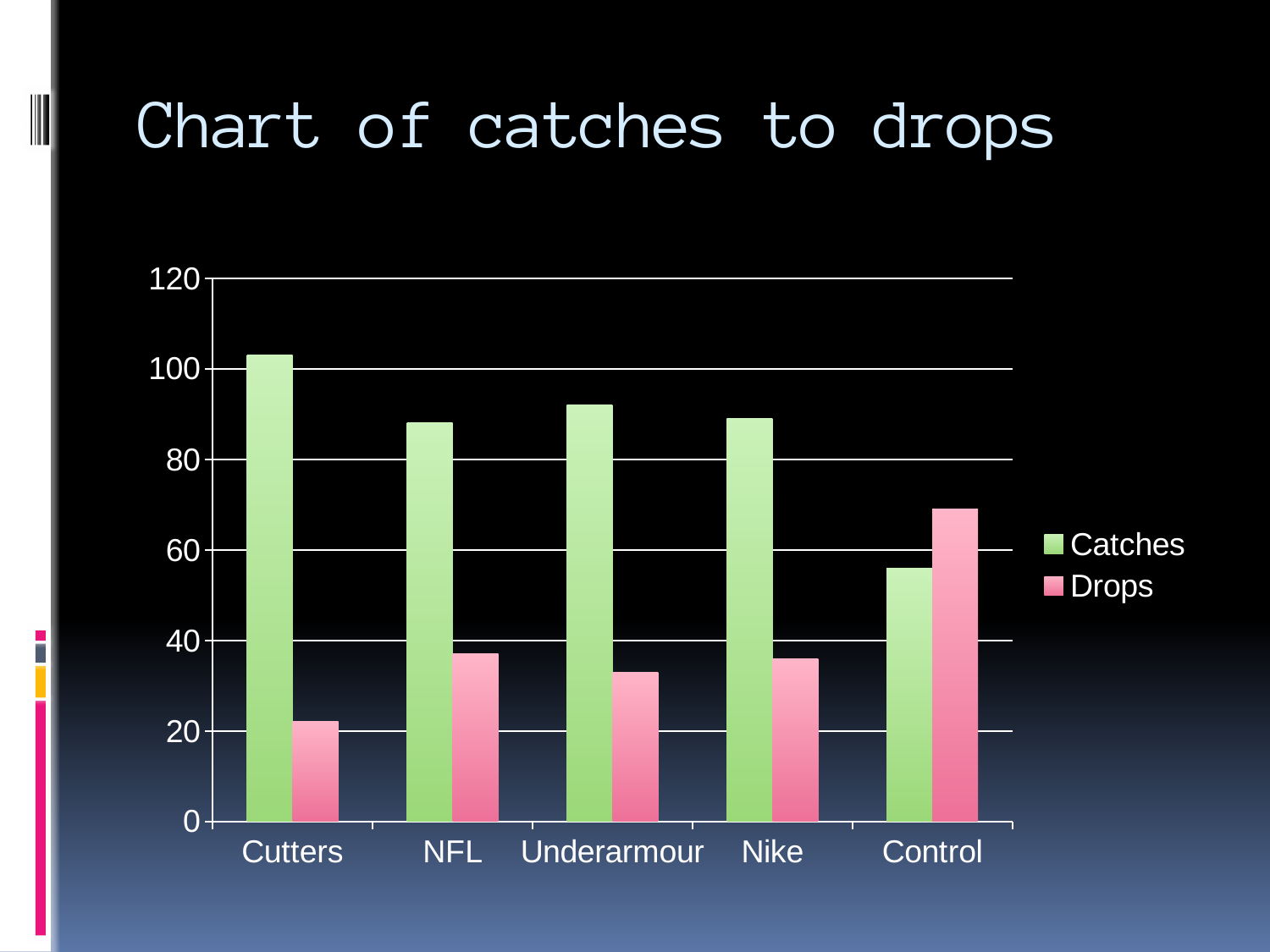

# Chart of catches to drops

### Chart

| Category | Catches | Drops |
|---|---|---|
| Cutters | 103.0 | 22.0 |
| NFL | 88.0 | 37.0 |
| Underarmour | 92.0 | 33.0 |
| Nike | 89.0 | 36.0 |
| Control | 56.0 | 69.0 |